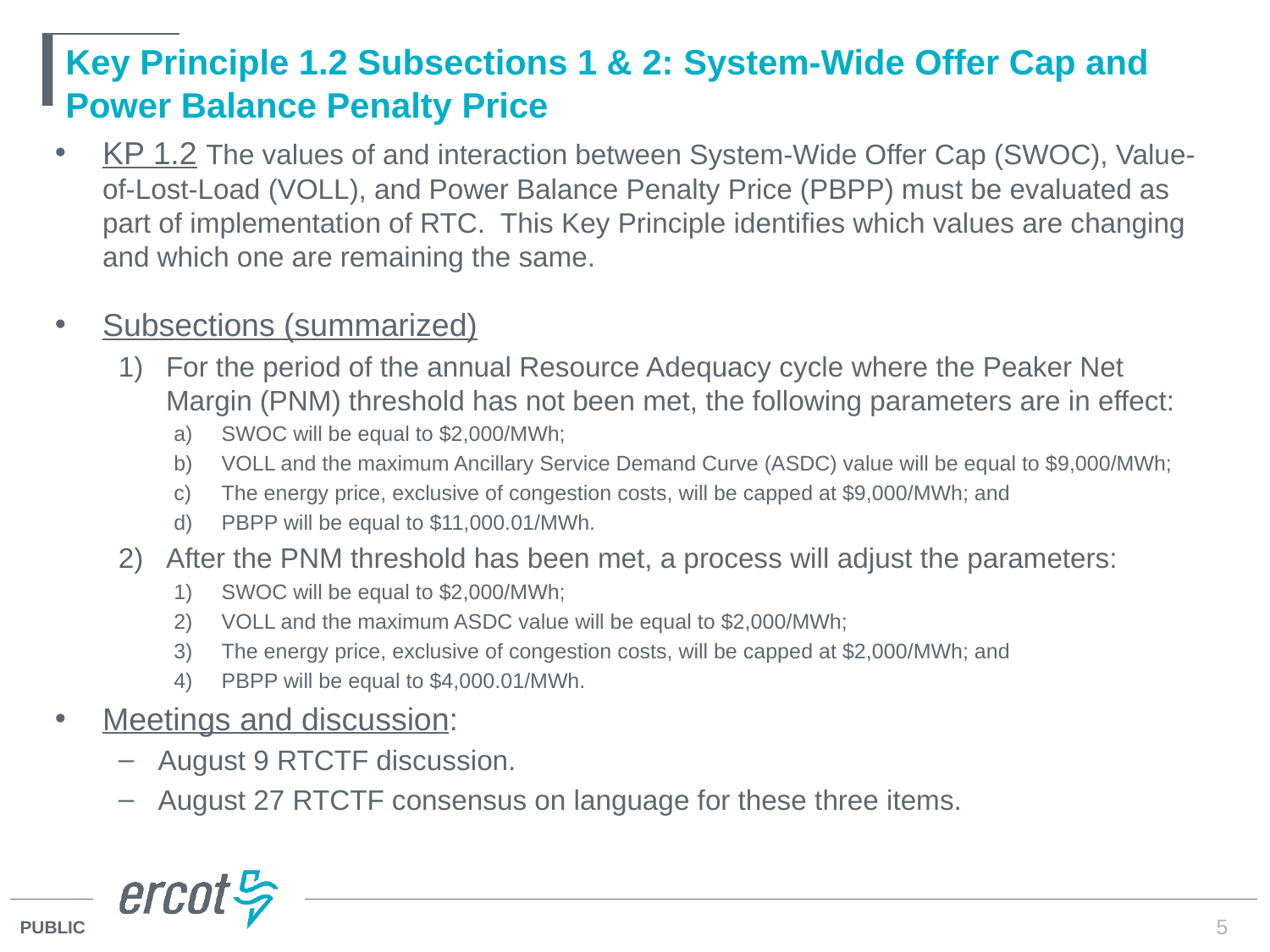

# Key Principle 1.2 Subsections 1 & 2: System-Wide Offer Cap and Power Balance Penalty Price
KP 1.2 The values of and interaction between System-Wide Offer Cap (SWOC), Value-of-Lost-Load (VOLL), and Power Balance Penalty Price (PBPP) must be evaluated as part of implementation of RTC.  This Key Principle identifies which values are changing and which one are remaining the same.

Subsections (summarized)
For the period of the annual Resource Adequacy cycle where the Peaker Net Margin (PNM) threshold has not been met, the following parameters are in effect:
SWOC will be equal to $2,000/MWh;
VOLL and the maximum Ancillary Service Demand Curve (ASDC) value will be equal to $9,000/MWh;
The energy price, exclusive of congestion costs, will be capped at $9,000/MWh; and
PBPP will be equal to $11,000.01/MWh.
After the PNM threshold has been met, a process will adjust the parameters:
SWOC will be equal to $2,000/MWh;
VOLL and the maximum ASDC value will be equal to $2,000/MWh;
The energy price, exclusive of congestion costs, will be capped at $2,000/MWh; and
PBPP will be equal to $4,000.01/MWh.
Meetings and discussion:
August 9 RTCTF discussion.
August 27 RTCTF consensus on language for these three items.
5